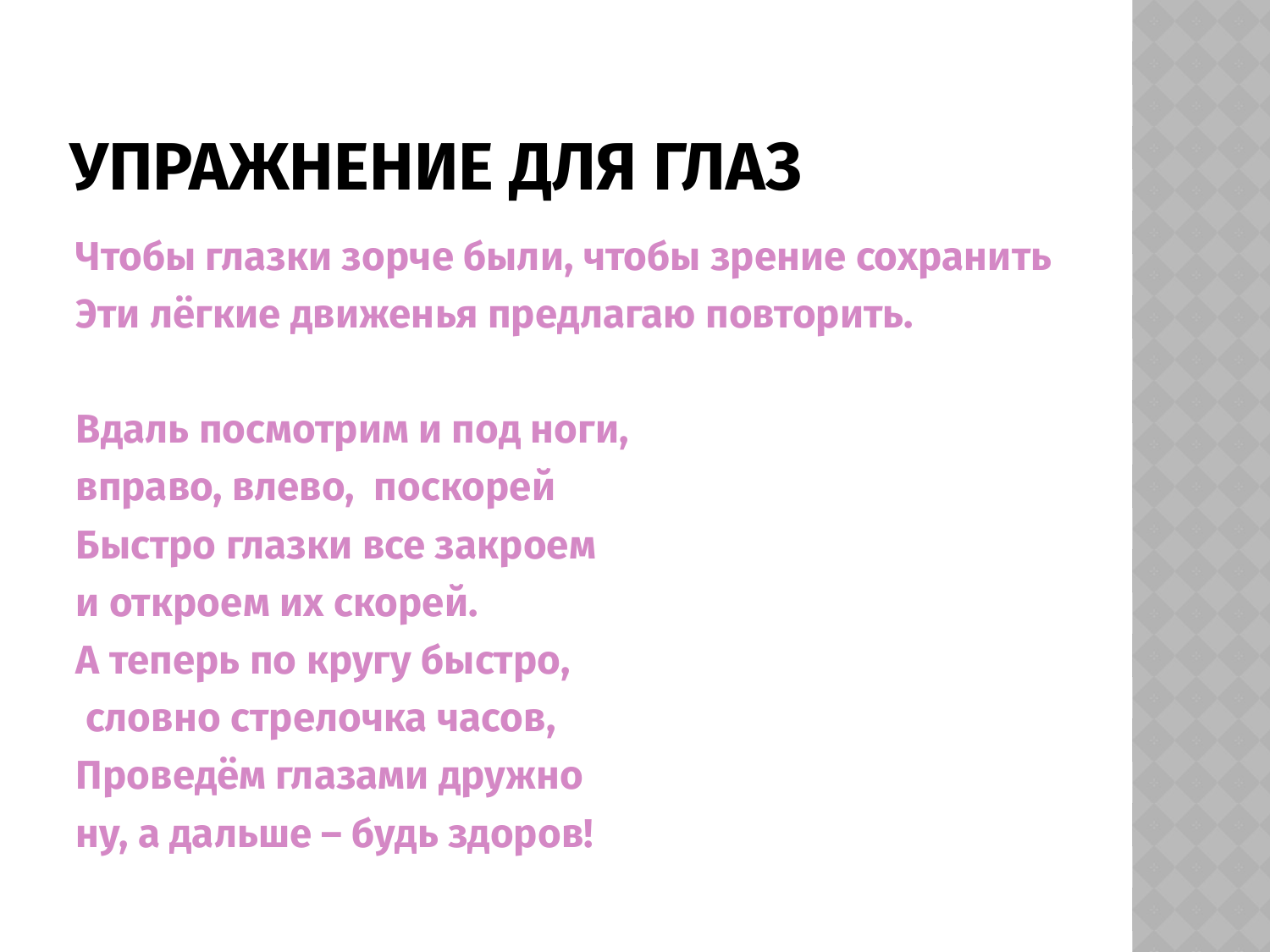

# Упражнение для глаз
Чтобы глазки зорче были, чтобы зрение сохранить
Эти лёгкие движенья предлагаю повторить.

Вдаль посмотрим и под ноги,
вправо, влево,  поскорей
Быстро глазки все закроем
и откроем их скорей.
А теперь по кругу быстро,
 словно стрелочка часов,
Проведём глазами дружно
ну, а дальше – будь здоров!